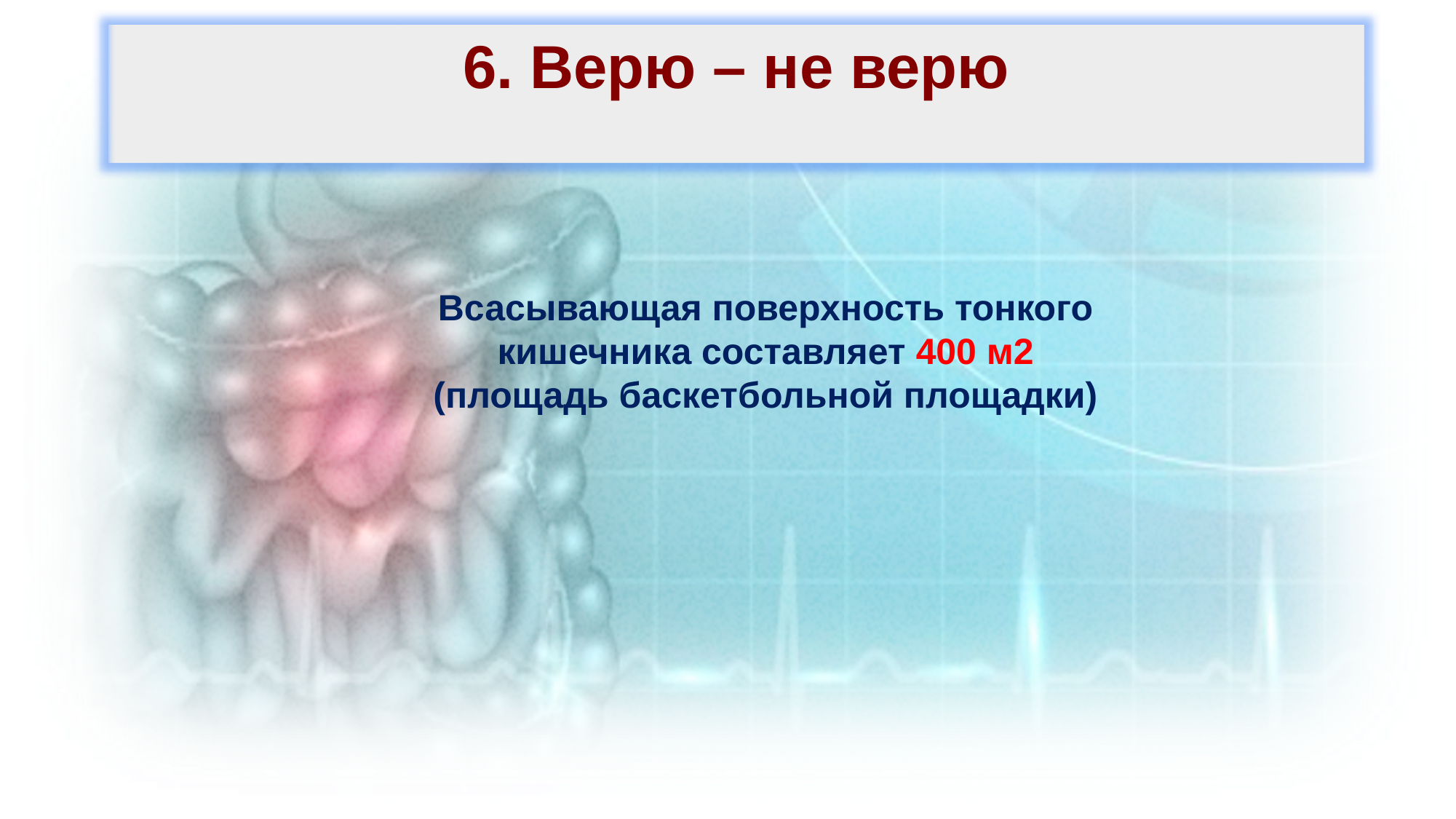

6. Верю – не верю

Всасывающая поверхность тонкого кишечника составляет 400 м2
(площадь баскетбольной площадки)